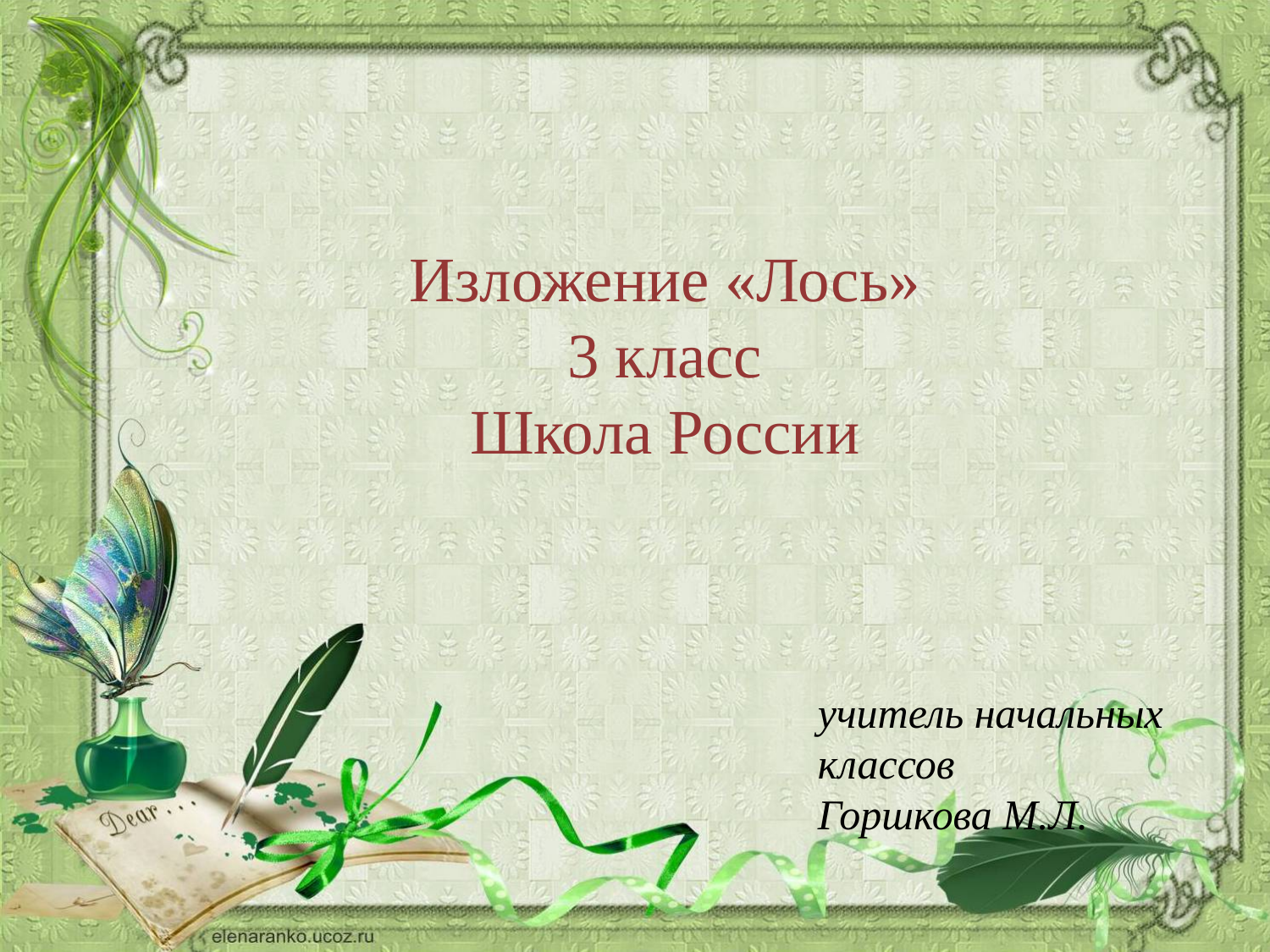

Изложение «Лось»
3 класс
Школа России
учитель начальных классов
Горшкова М.Л.